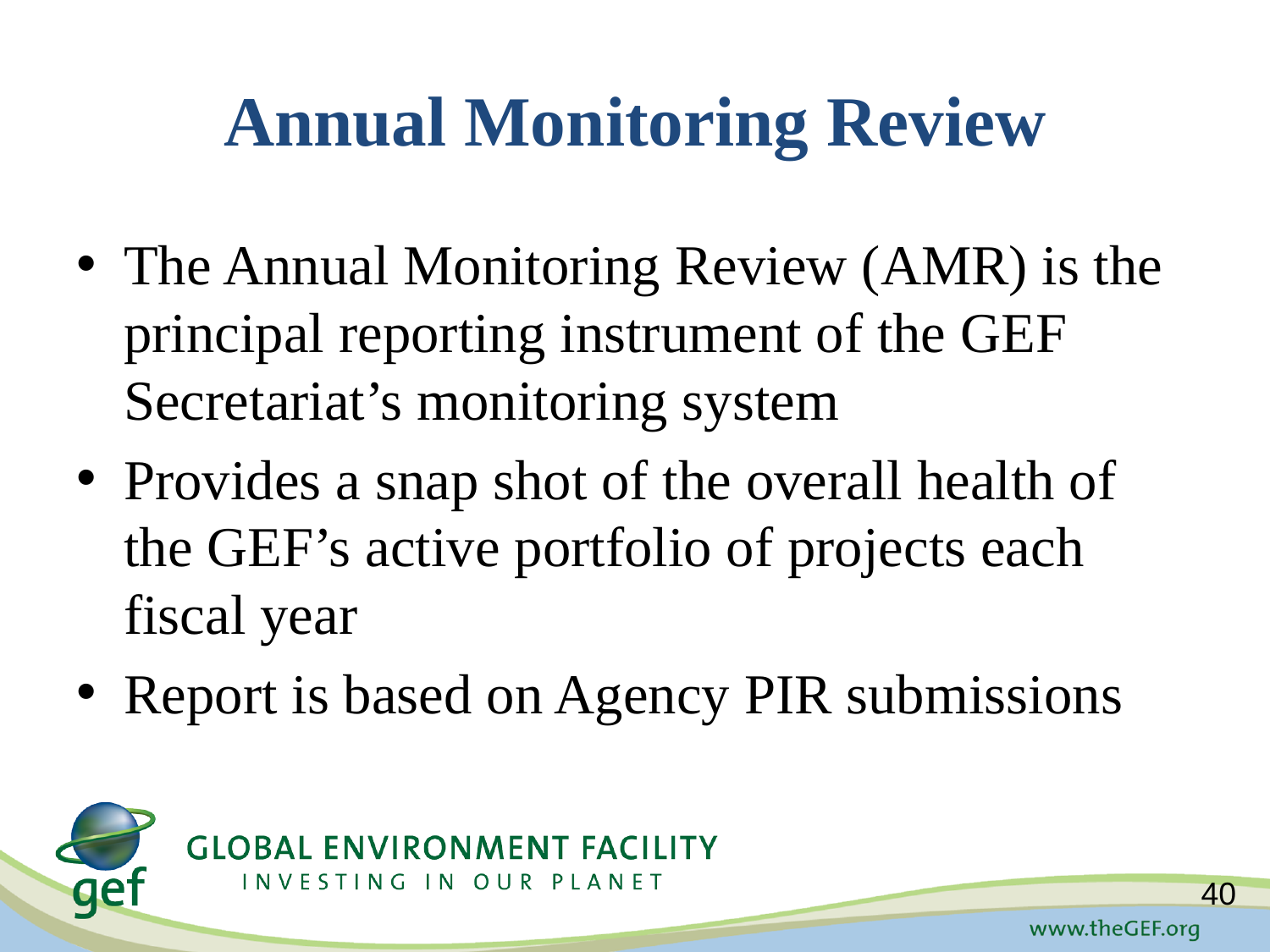

# Annual Monitoring Review
The Annual Monitoring Review (AMR) is the principal reporting instrument of the GEF Secretariat’s monitoring system
Provides a snap shot of the overall health of the GEF’s active portfolio of projects each fiscal year
Report is based on Agency PIR submissions

40